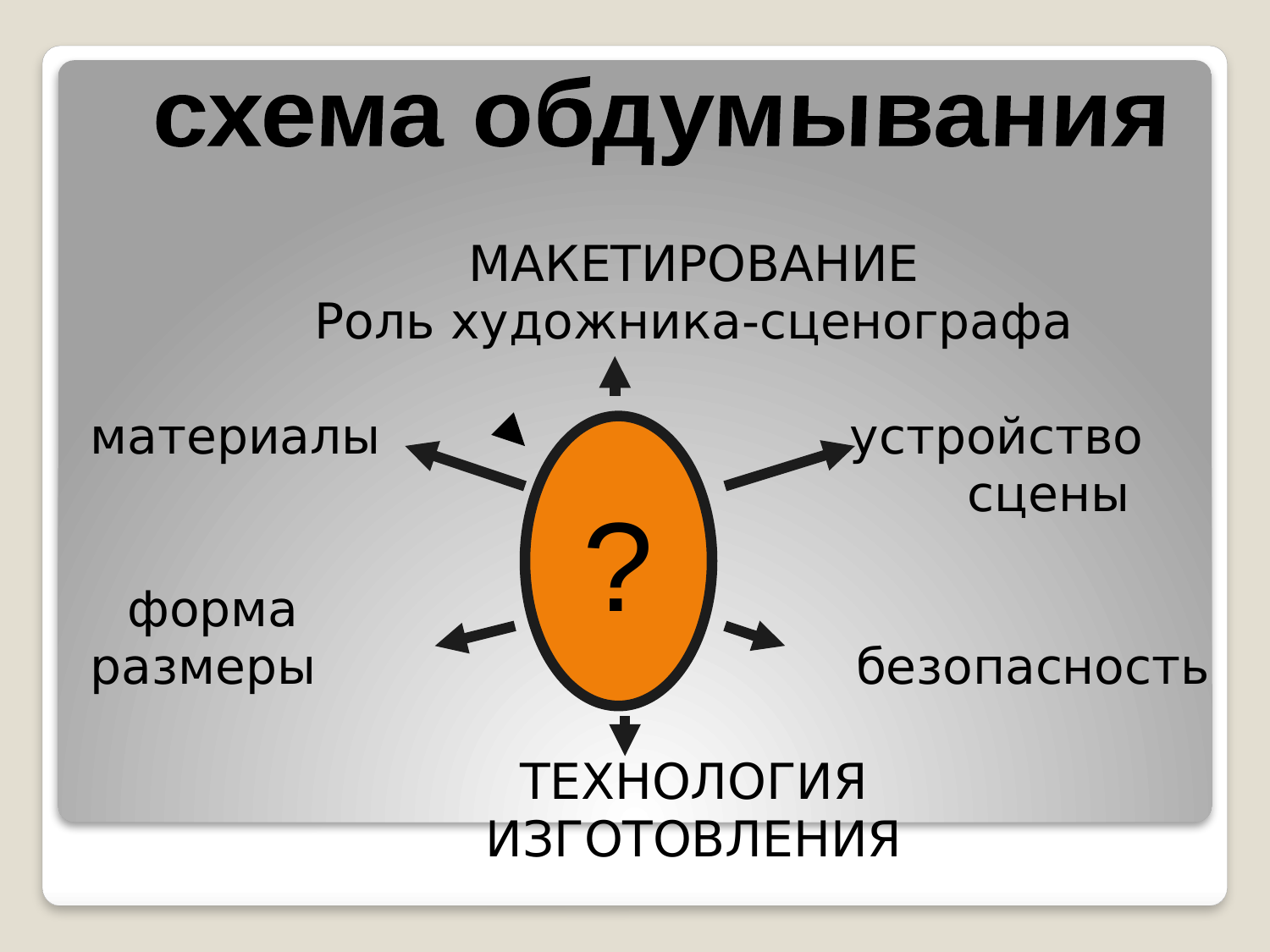

#
схема обдумывания
МАКЕТИРОВАНИЕ
Роль художника-сценографа

материалы                              устройство
							     сцены

	форма
размеры	         		      безопасность

ТЕХНОЛОГИЯ
ИЗГОТОВЛЕНИЯ

?